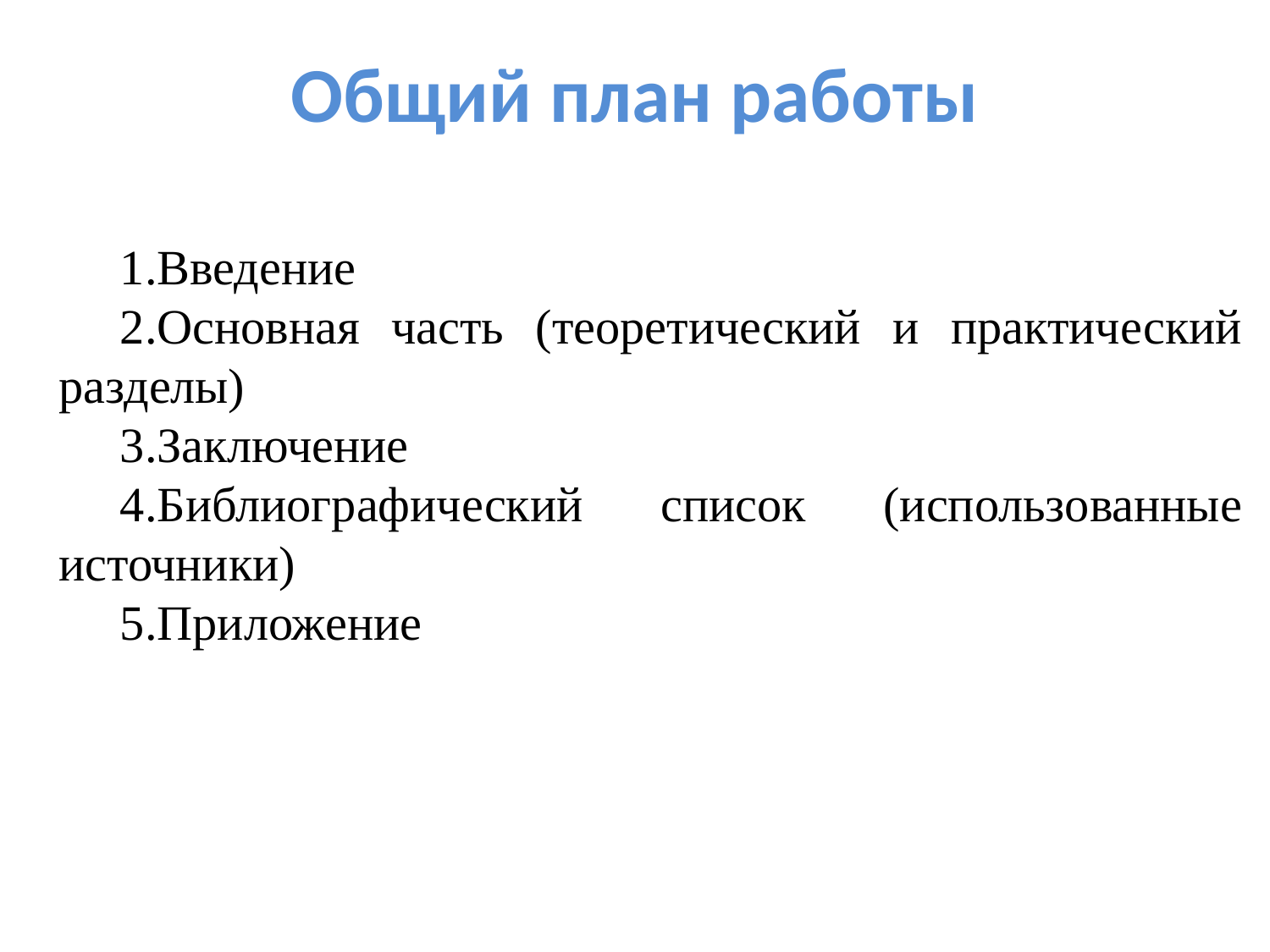

Общий план работы
Введение
Основная часть (теоретический и практический разделы)
Заключение
Библиографический список (использованные источники)
Приложение